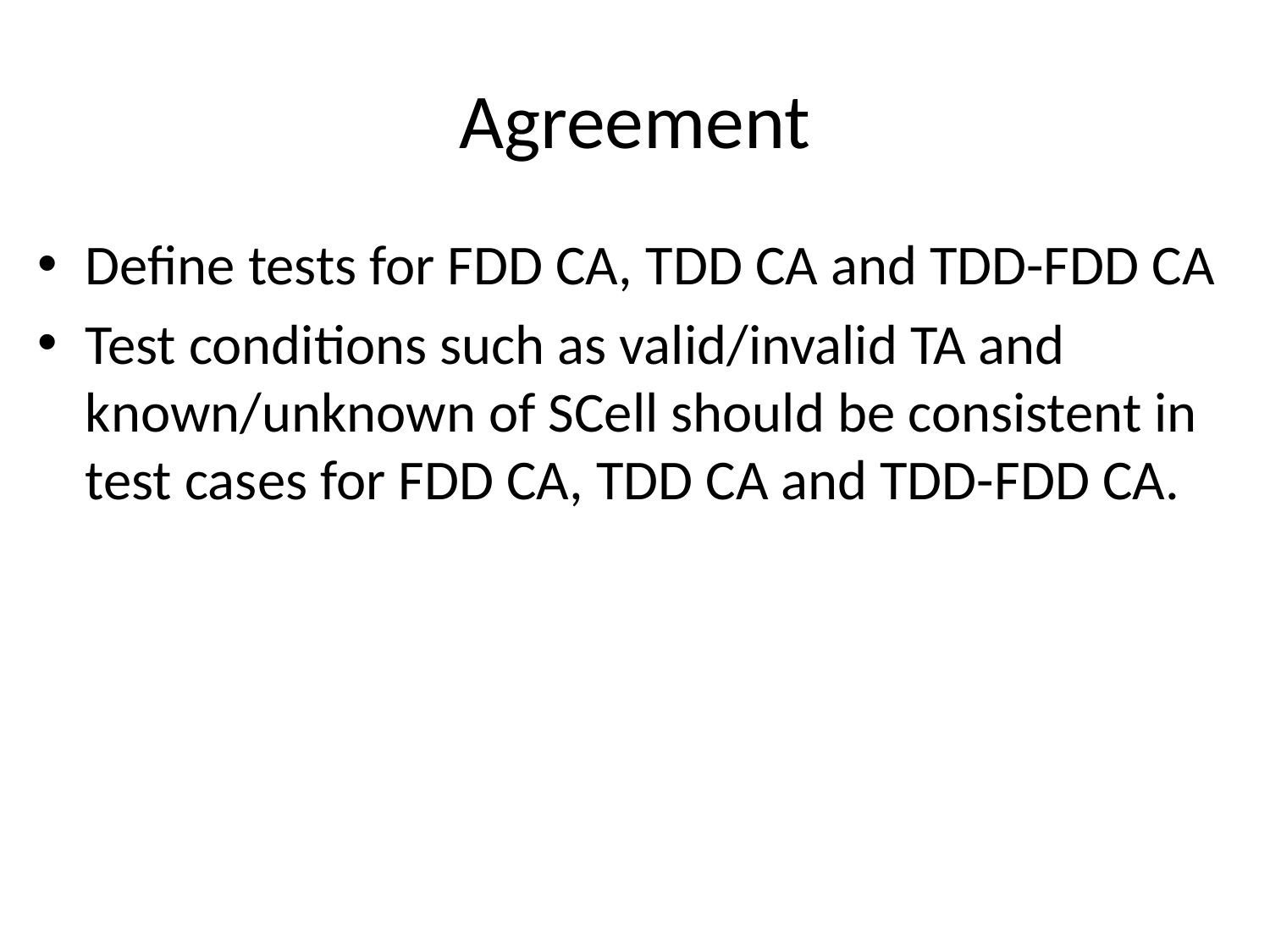

# Agreement
Define tests for FDD CA, TDD CA and TDD-FDD CA
Test conditions such as valid/invalid TA and known/unknown of SCell should be consistent in test cases for FDD CA, TDD CA and TDD-FDD CA.